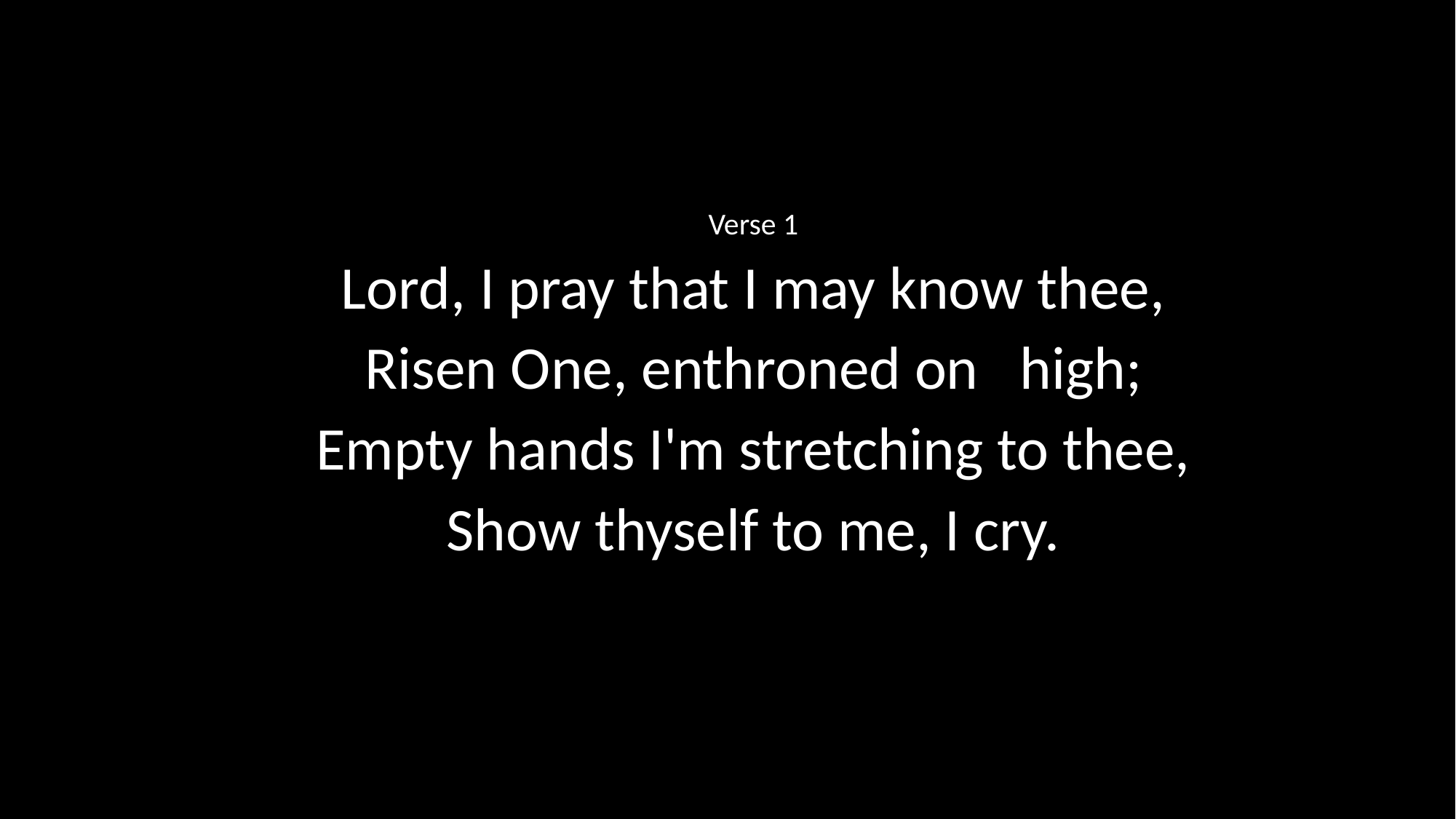

Verse 1
Lord, I pray that I may know thee,
Risen One, enthroned on 	high;
Empty hands I'm stretching to thee,
Show thyself to me, I cry.